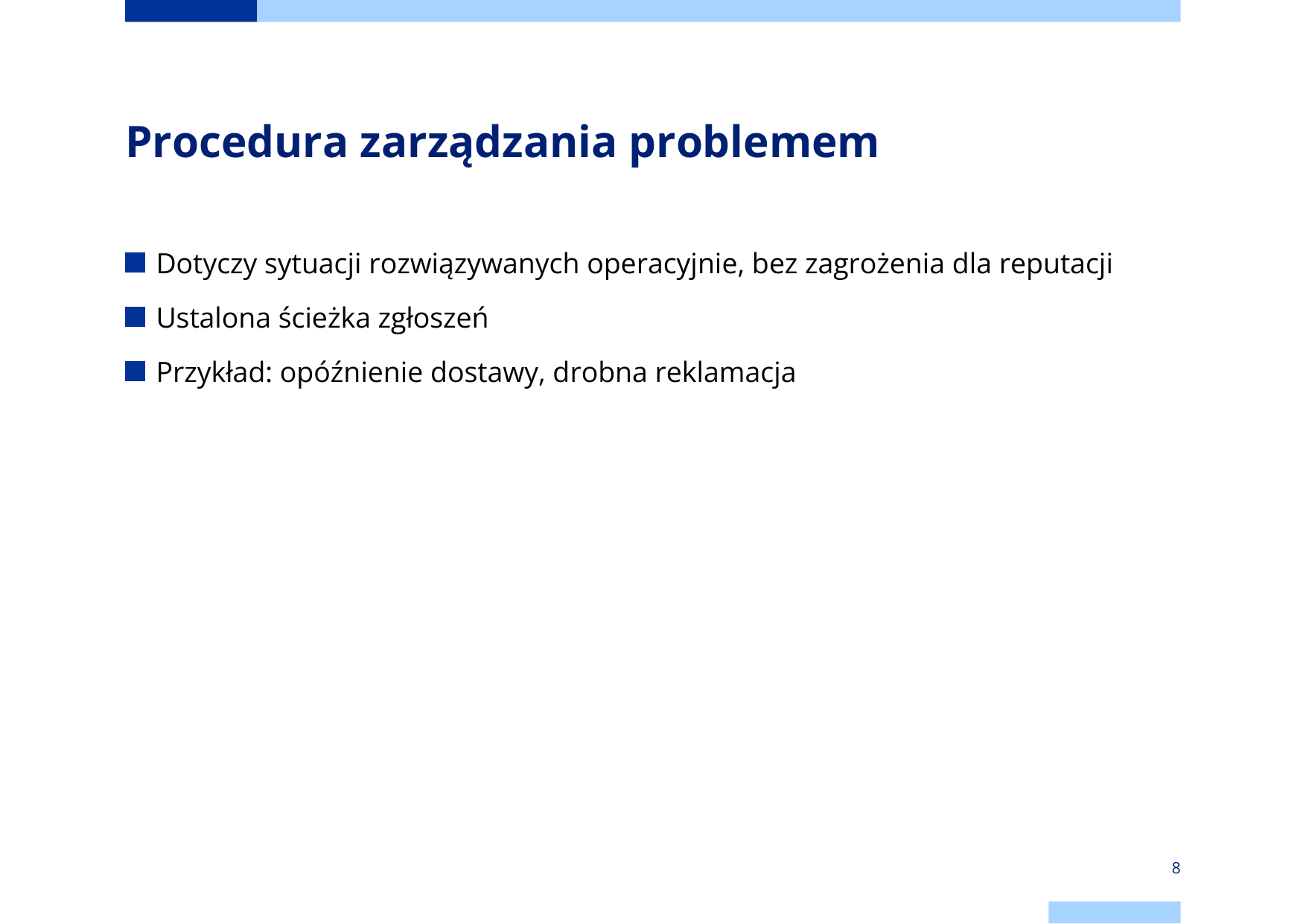

# Procedura zarządzania problemem
Dotyczy sytuacji rozwiązywanych operacyjnie, bez zagrożenia dla reputacji
Ustalona ścieżka zgłoszeń
Przykład: opóźnienie dostawy, drobna reklamacja
8